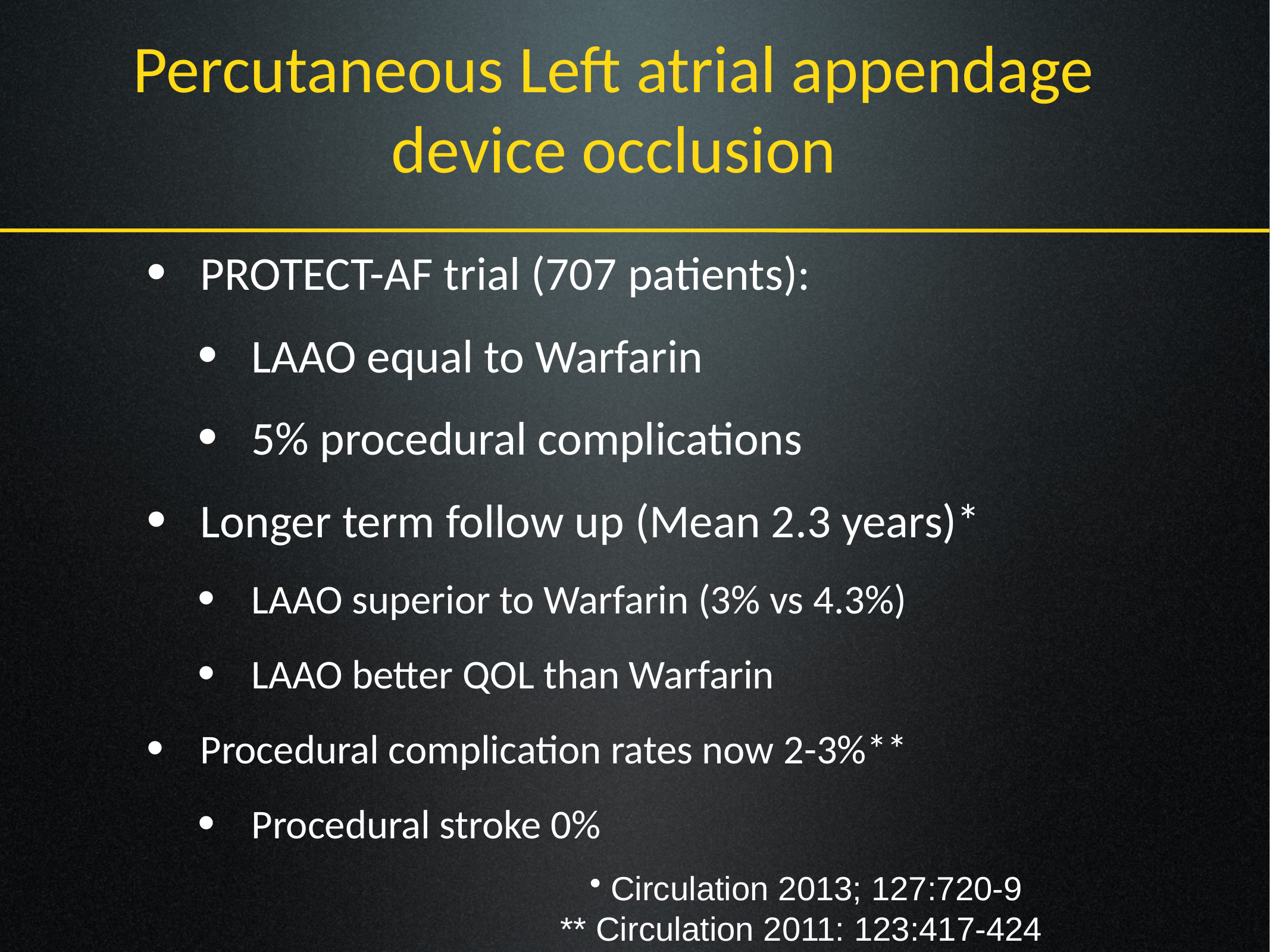

Percutaneous Left atrial appendage device occlusion
#
PROTECT-AF trial (707 patients):
LAAO equal to Warfarin
5% procedural complications
Longer term follow up (Mean 2.3 years)*
LAAO superior to Warfarin (3% vs 4.3%)
LAAO better QOL than Warfarin
Procedural complication rates now 2-3%**
Procedural stroke 0%
Circulation 2013; 127:720-9
** Circulation 2011: 123:417-424